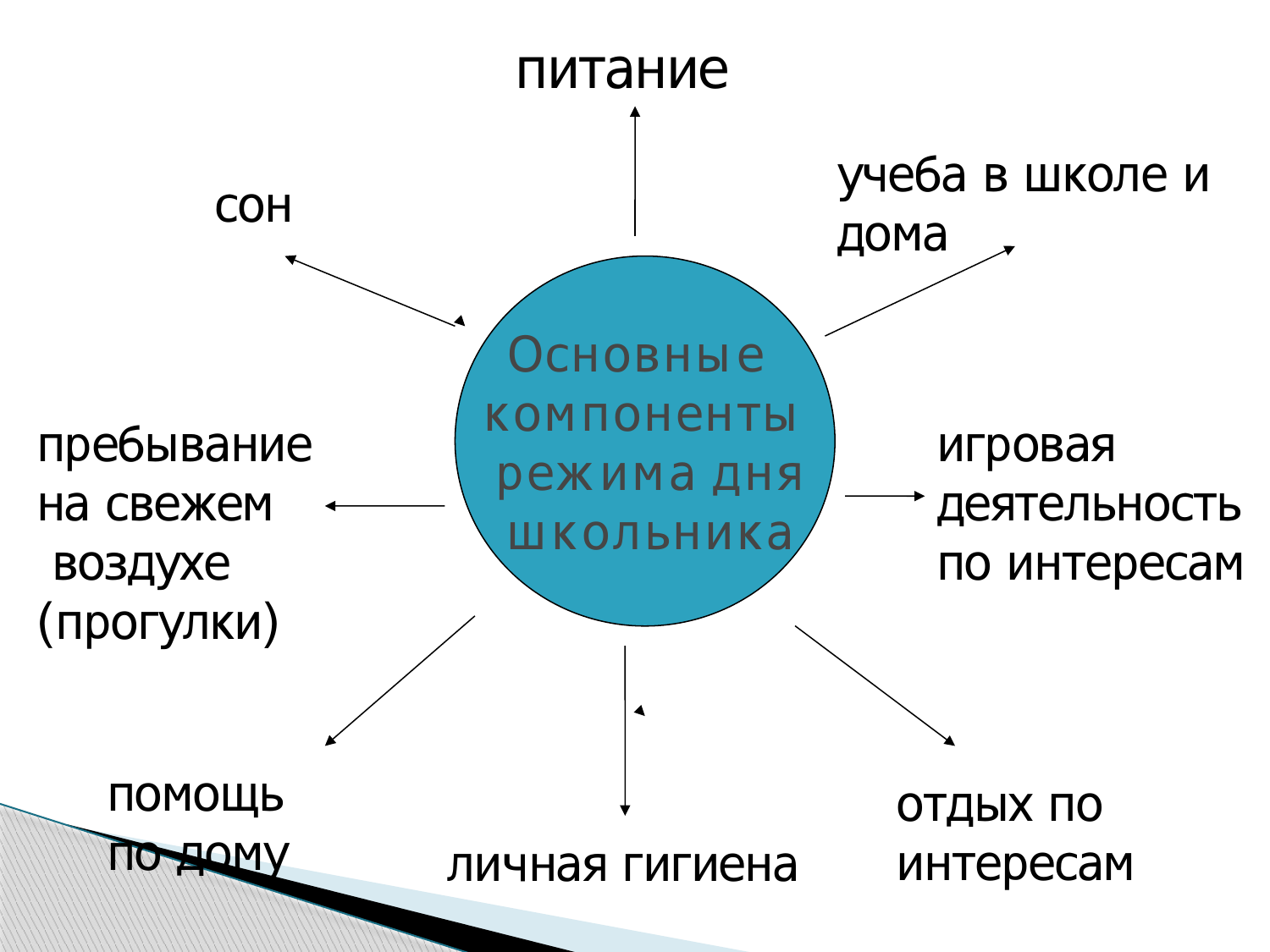

питание

учеба в школе и дома
       сон

Основные
компоненты
 режима дня
 школьника

пребывание
на свежем
 воздухе
(прогулки)
игровая
деятельность
по интересам

помощь по дому
отдых по интересам
личная гигиена